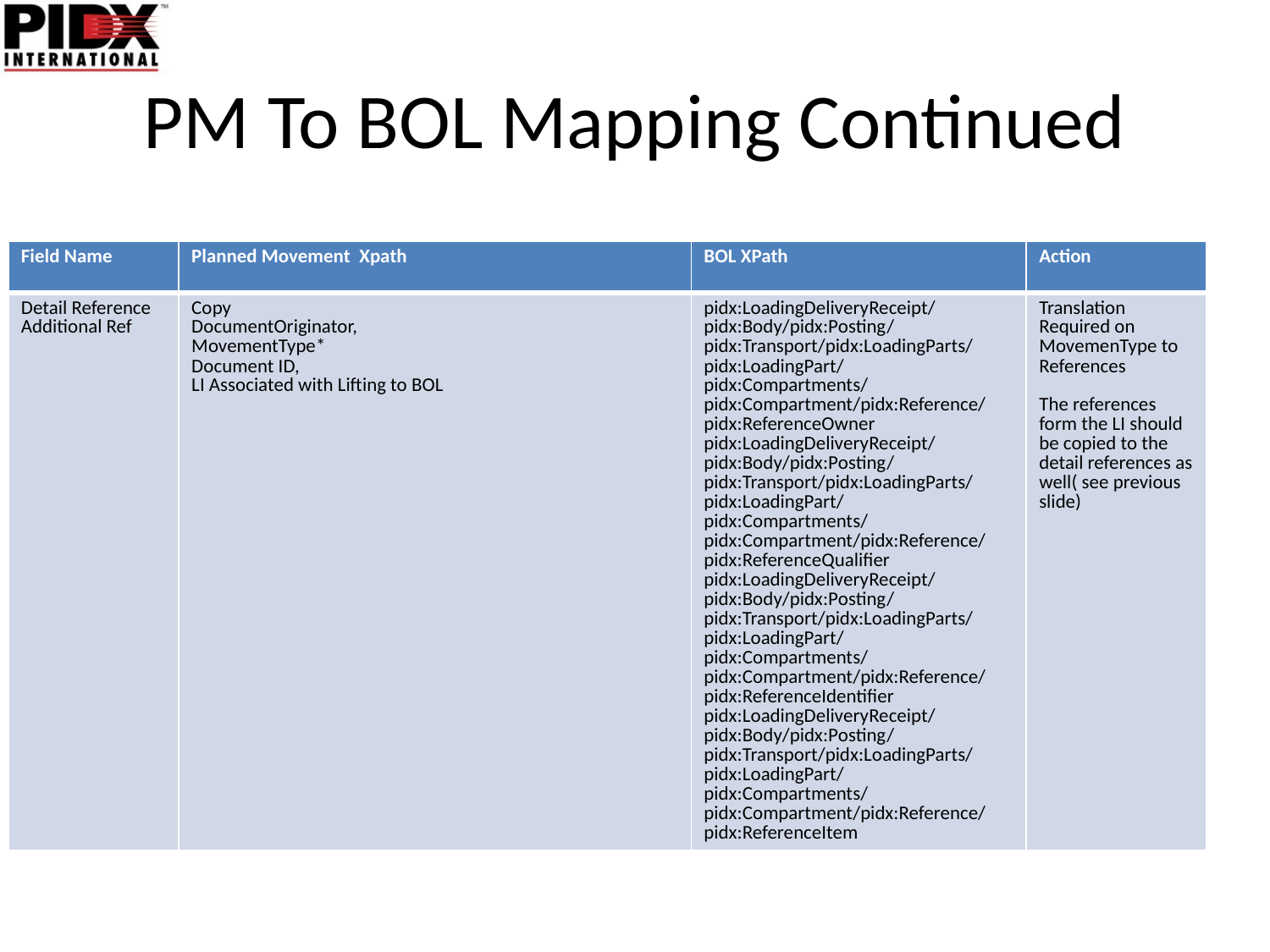

# PM To BOL Mapping Continued
| Field Name | Planned Movement Xpath | BOL XPath | Action |
| --- | --- | --- | --- |
| Detail Reference Additional Ref | Copy DocumentOriginator, MovementType\* Document ID, LI Associated with Lifting to BOL | pidx:LoadingDeliveryReceipt/pidx:Body/pidx:Posting/pidx:Transport/pidx:LoadingParts/pidx:LoadingPart/pidx:Compartments/pidx:Compartment/pidx:Reference/pidx:ReferenceOwner pidx:LoadingDeliveryReceipt/pidx:Body/pidx:Posting/pidx:Transport/pidx:LoadingParts/pidx:LoadingPart/pidx:Compartments/pidx:Compartment/pidx:Reference/pidx:ReferenceQualifier pidx:LoadingDeliveryReceipt/pidx:Body/pidx:Posting/pidx:Transport/pidx:LoadingParts/pidx:LoadingPart/pidx:Compartments/pidx:Compartment/pidx:Reference/pidx:ReferenceIdentifier pidx:LoadingDeliveryReceipt/pidx:Body/pidx:Posting/pidx:Transport/pidx:LoadingParts/pidx:LoadingPart/pidx:Compartments/pidx:Compartment/pidx:Reference/pidx:ReferenceItem | Translation Required on MovemenType to References The references form the LI should be copied to the detail references as well( see previous slide) |